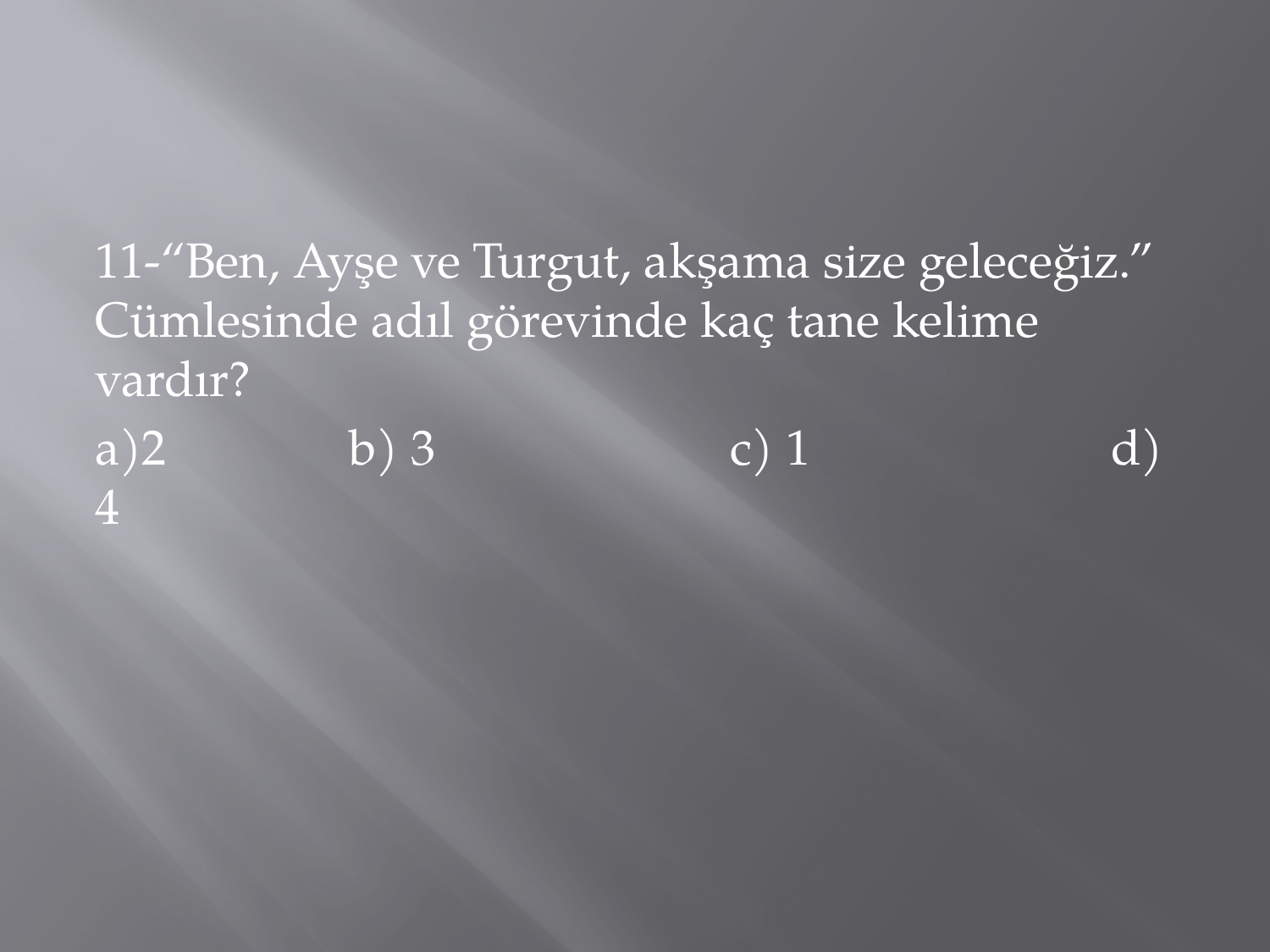

11-“Ben, Ayşe ve Turgut, akşama size geleceğiz.” Cümlesinde adıl görevinde kaç tane kelime vardır?
a)2		b) 3			c) 1			d) 4